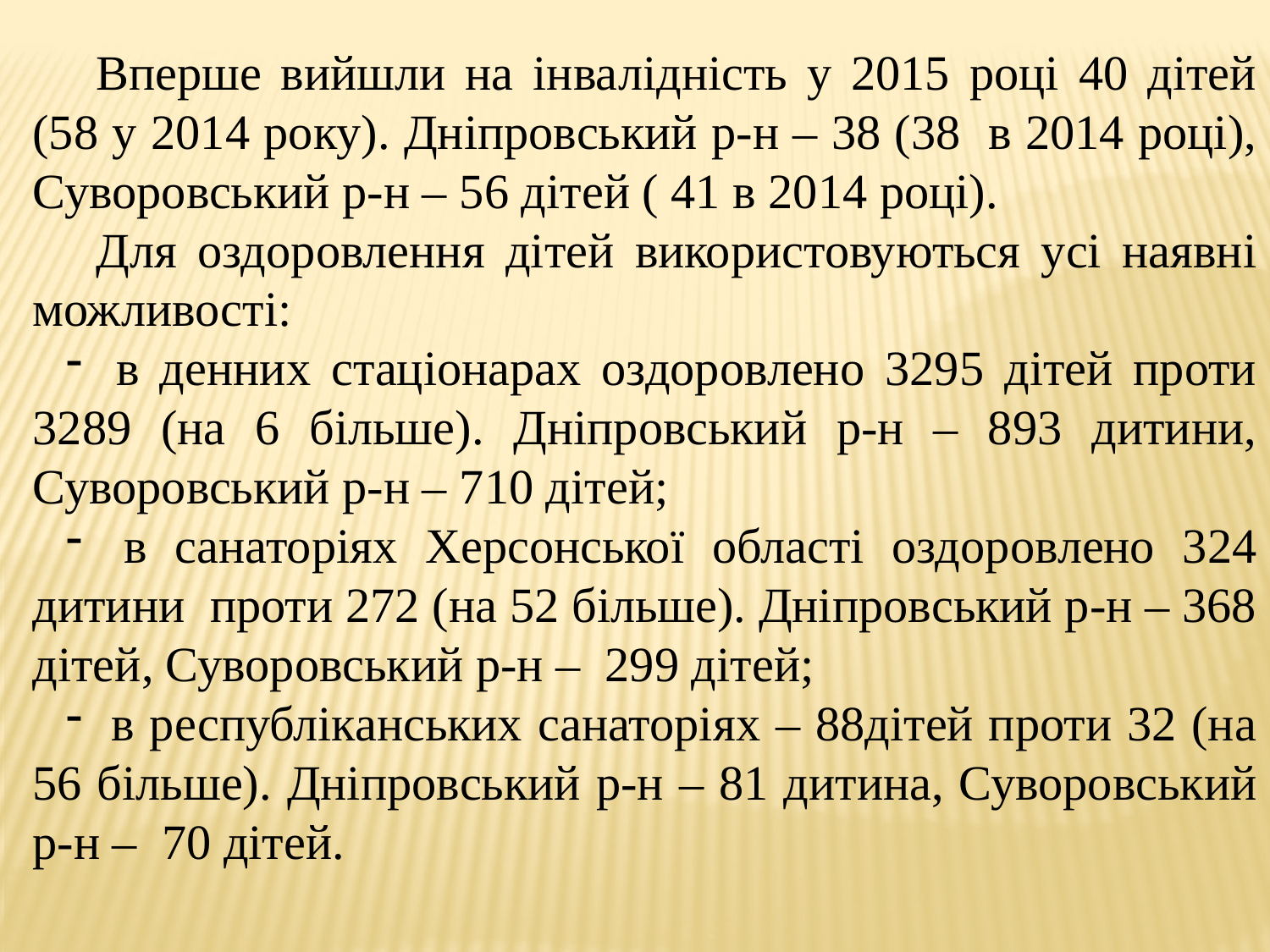

Вперше вийшли на інвалідність у 2015 році 40 дітей (58 у 2014 року). Дніпровський р-н – 38 (38  в 2014 році), Суворовський р-н – 56 дітей ( 41 в 2014 році).
Для оздоровлення дітей використовуються усі наявні можливості:
 в денних стаціонарах оздоровлено 3295 дітей проти 3289 (на 6 більше). Дніпровський р-н – 893 дитини, Суворовський р-н – 710 дітей;
 в санаторіях Херсонської області оздоровлено 324 дитини  проти 272 (на 52 більше). Дніпровський р-н – 368 дітей, Суворовський р-н –  299 дітей;
 в республіканських санаторіях – 88дітей проти 32 (на 56 більше). Дніпровський р-н – 81 дитина, Суворовський р-н –  70 дітей.